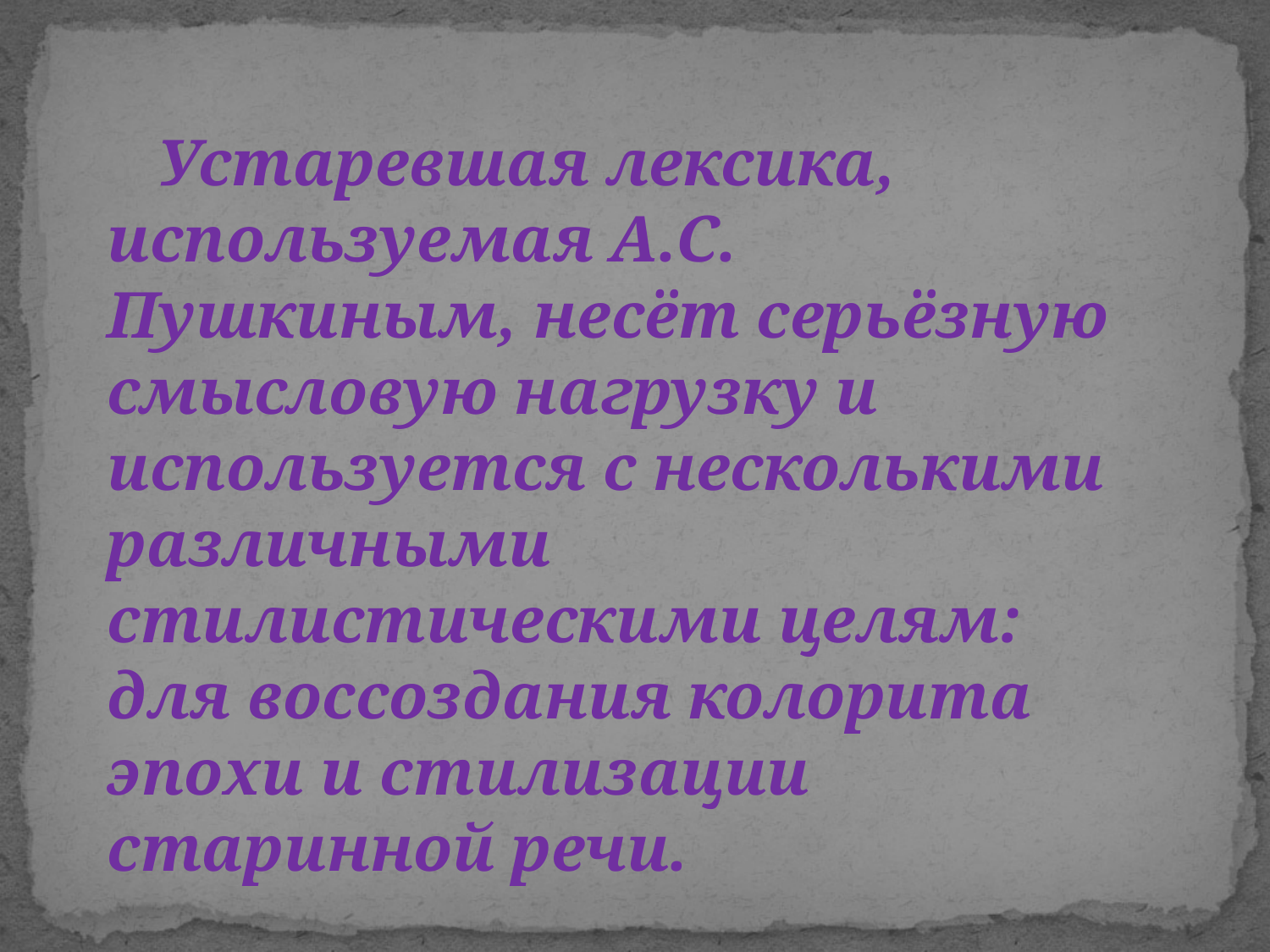

Устаревшая лексика, используемая А.С. Пушкиным, несёт серьёзную смысловую нагрузку и используется с несколькими различными стилистическими целям:
для воссоздания колорита эпохи и стилизации старинной речи.